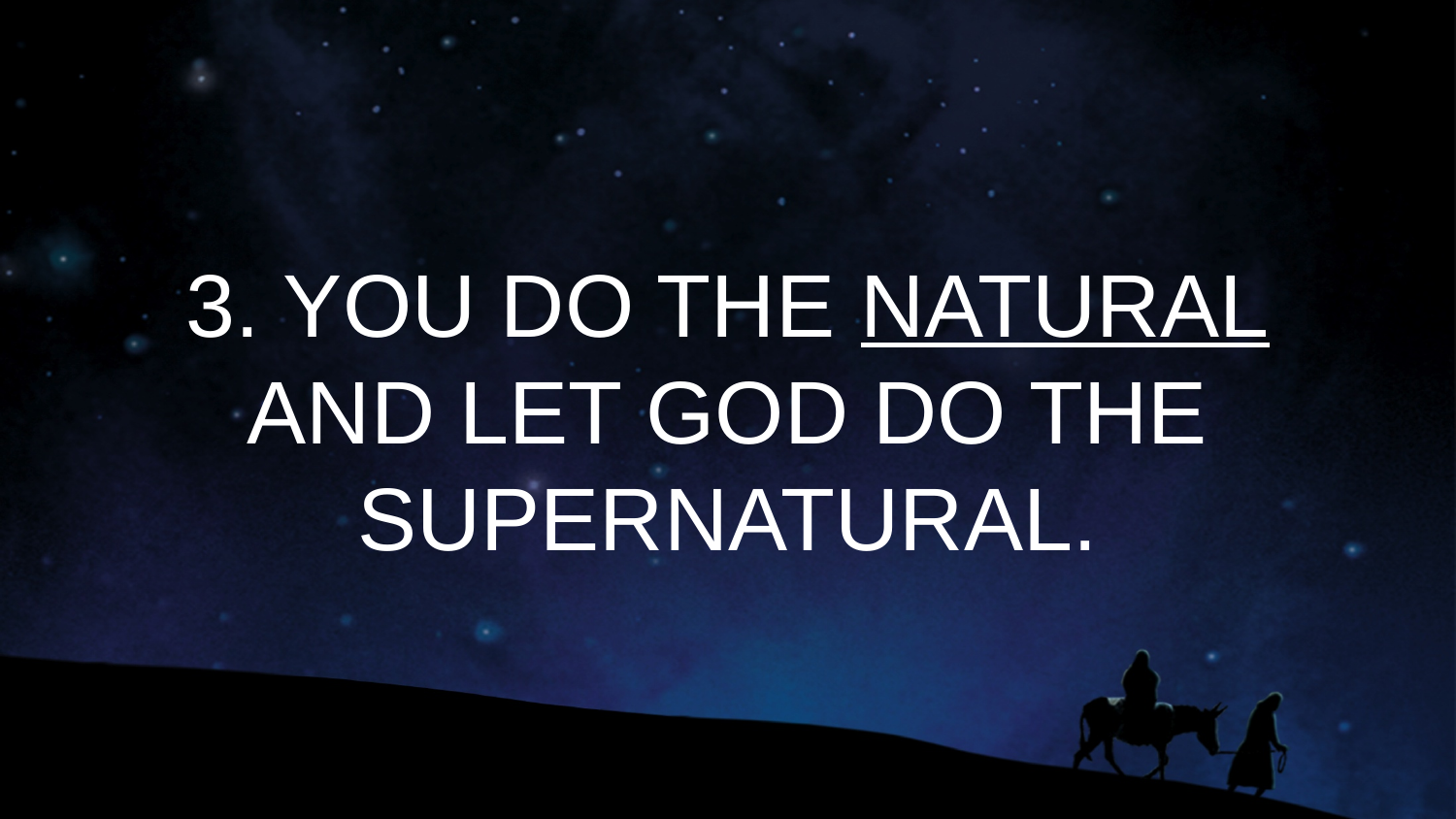

# 3. YOU DO THE NATURAL AND LET GOD DO THE SUPERNATURAL.